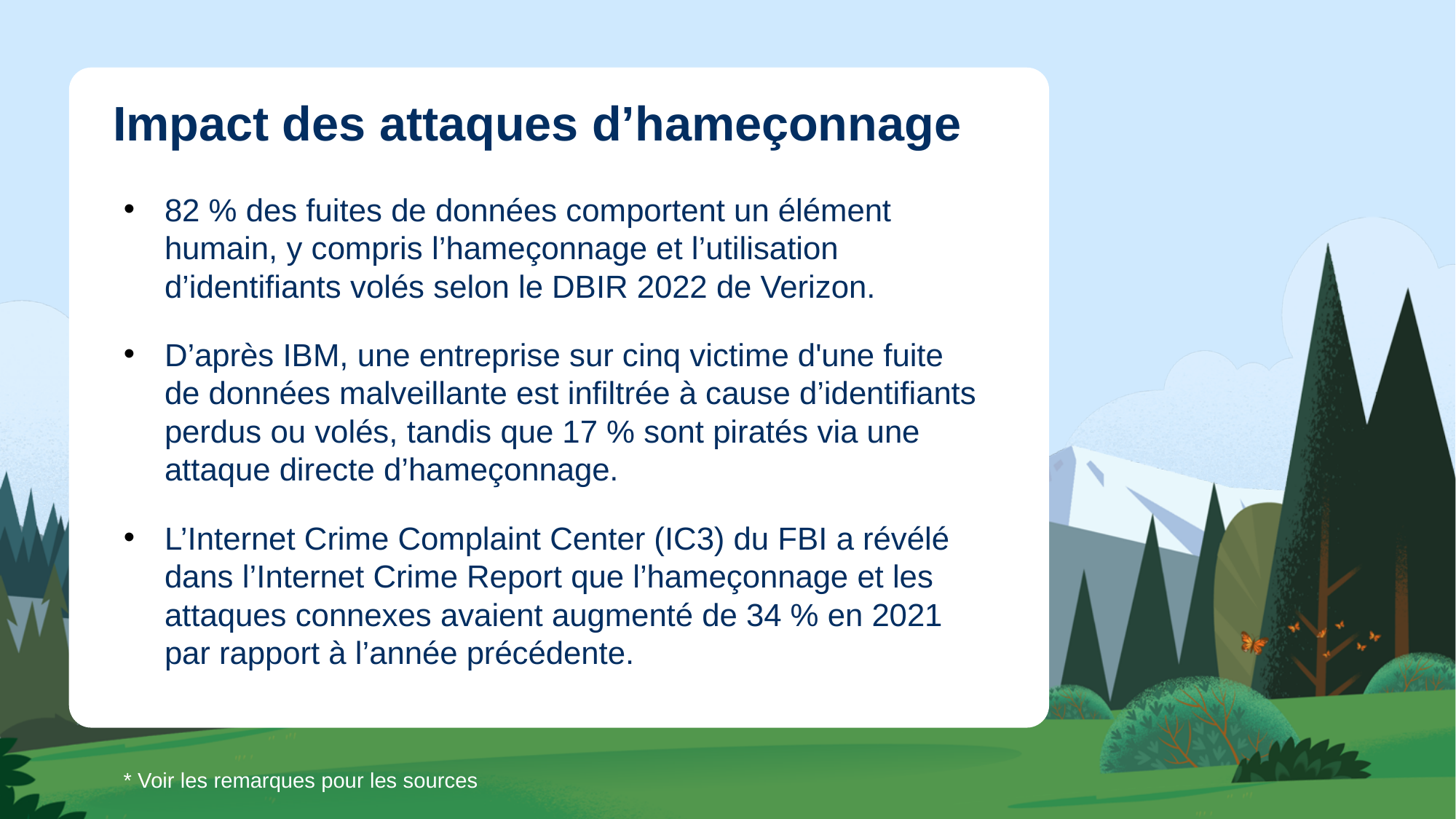

# Impact des attaques d’hameçonnage
82 % des fuites de données comportent un élément humain, y compris l’hameçonnage et l’utilisation d’identifiants volés selon le DBIR 2022 de Verizon.
D’après IBM, une entreprise sur cinq victime d'une fuite
de données malveillante est infiltrée à cause d’identifiants perdus ou volés, tandis que 17 % sont piratés via une attaque directe d’hameçonnage.
L’Internet Crime Complaint Center (IC3) du FBI a révélé dans l’Internet Crime Report que l’hameçonnage et les attaques connexes avaient augmenté de 34 % en 2021
par rapport à l’année précédente.
* Voir les remarques pour les sources